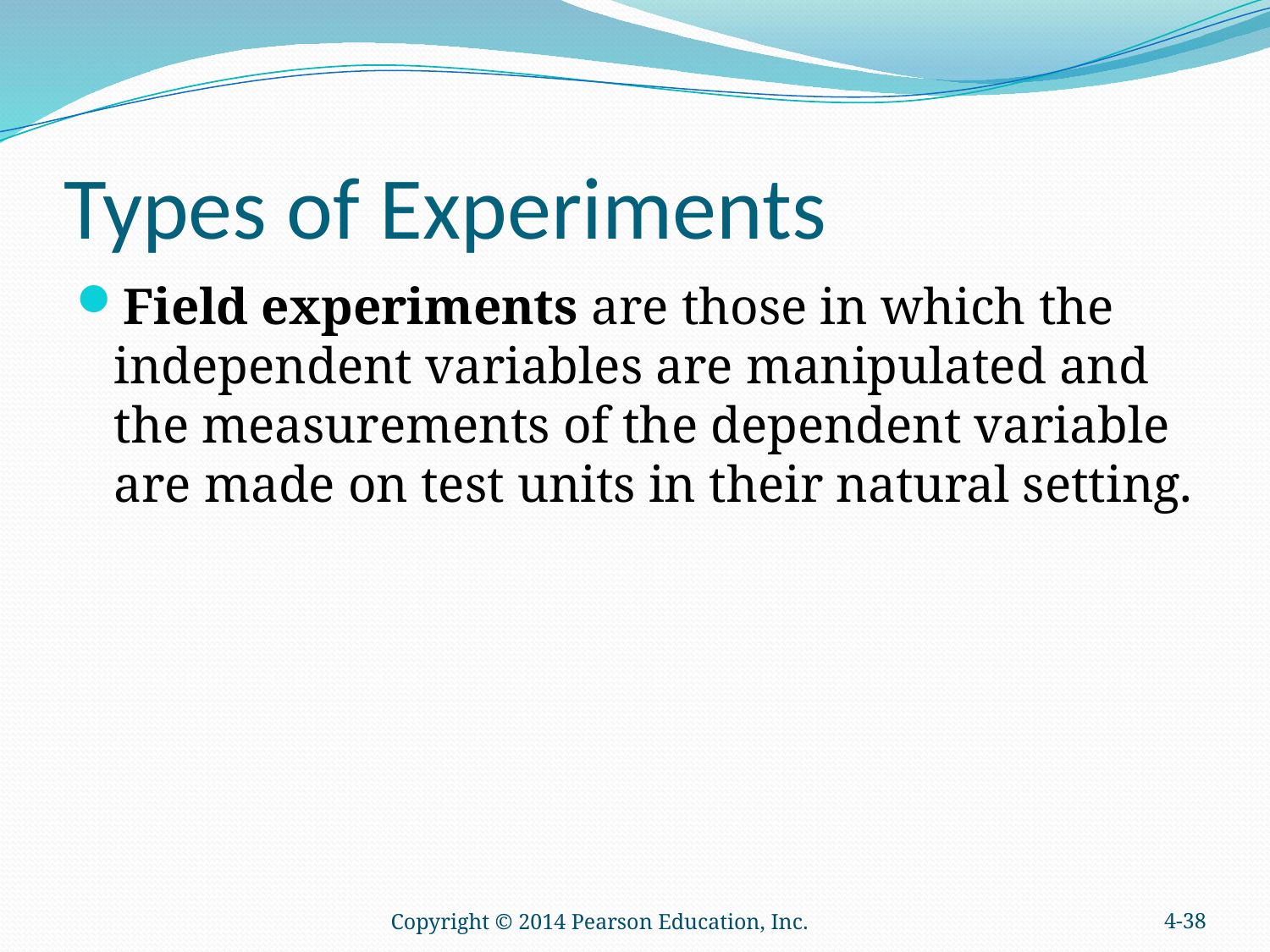

# Types of Experiments
Field experiments are those in which the independent variables are manipulated and the measurements of the dependent variable are made on test units in their natural setting.

4-38
 Copyright © 2014 Pearson Education, Inc.